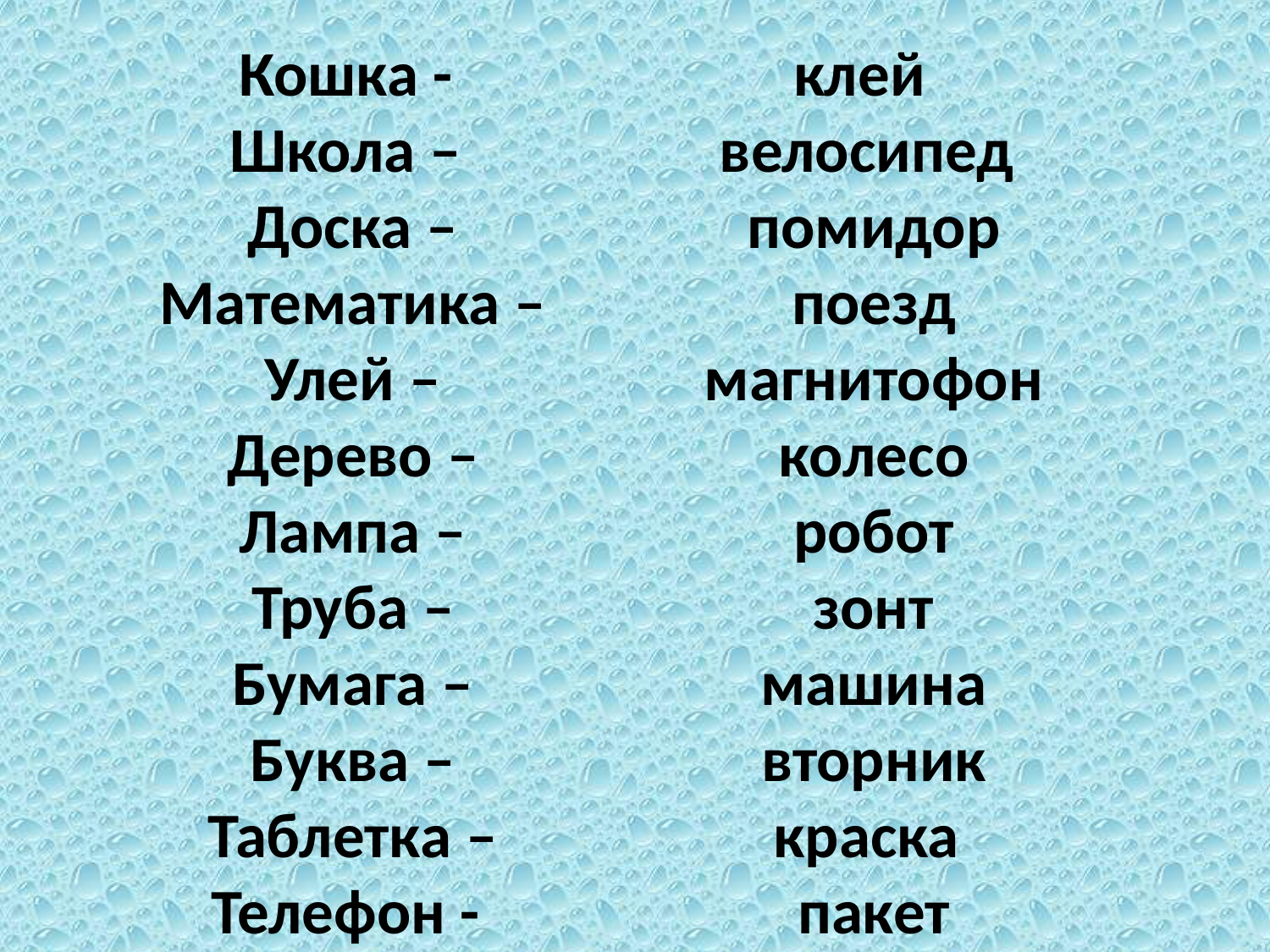

Кошка -
Школа –
Доска –
Математика –
Улей –
Дерево –
Лампа –
Труба –
Бумага –
Буква –
Таблетка –
Телефон -

клей
велосипед
помидор
поезд
магнитофон
колесо
робот
зонт
машина
вторник
краска
пакет